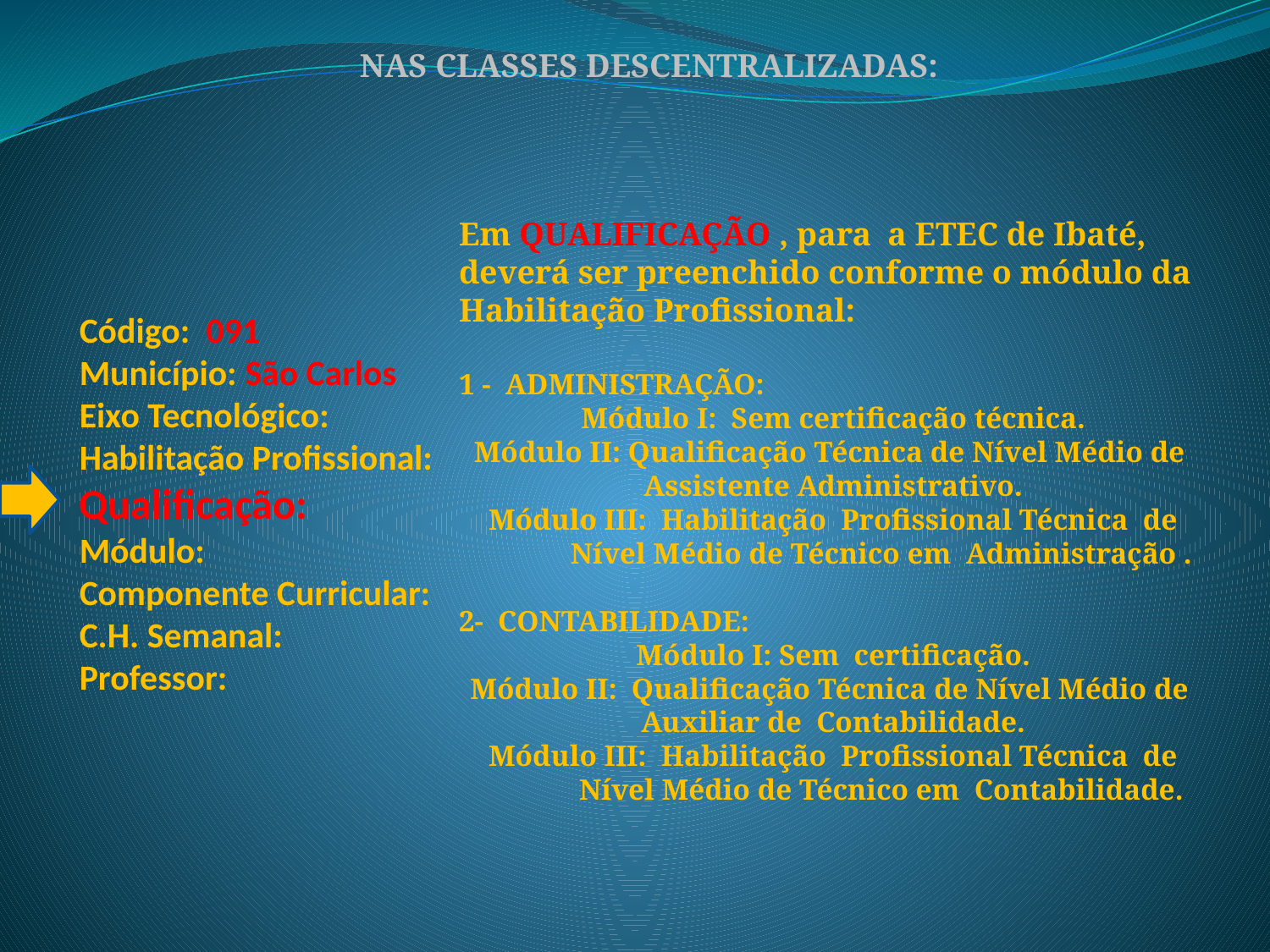

NAS CLASSES DESCENTRALIZADAS:
Em QUALIFICAÇÃO , para  a ETEC de Ibaté,
deverá ser preenchido conforme o módulo da
Habilitação Profissional:

1 -  ADMINISTRAÇÃO:
Módulo I:  Sem certificação técnica.
Módulo II: Qualificação Técnica de Nível Médio de
Assistente Administrativo.
Módulo III:  Habilitação  Profissional Técnica  de
             Nível Médio de Técnico em  Administração .

2-  CONTABILIDADE:
Módulo I: Sem  certificação.
Módulo II:  Qualificação Técnica de Nível Médio de
Auxiliar de  Contabilidade.
Módulo III:  Habilitação  Profissional Técnica  de
             Nível Médio de Técnico em  Contabilidade.

# Código:  091 Município: São Carlos Eixo Tecnológico: Habilitação Profissional: Qualificação: Módulo: Componente Curricular: C.H. Semanal: Professor: